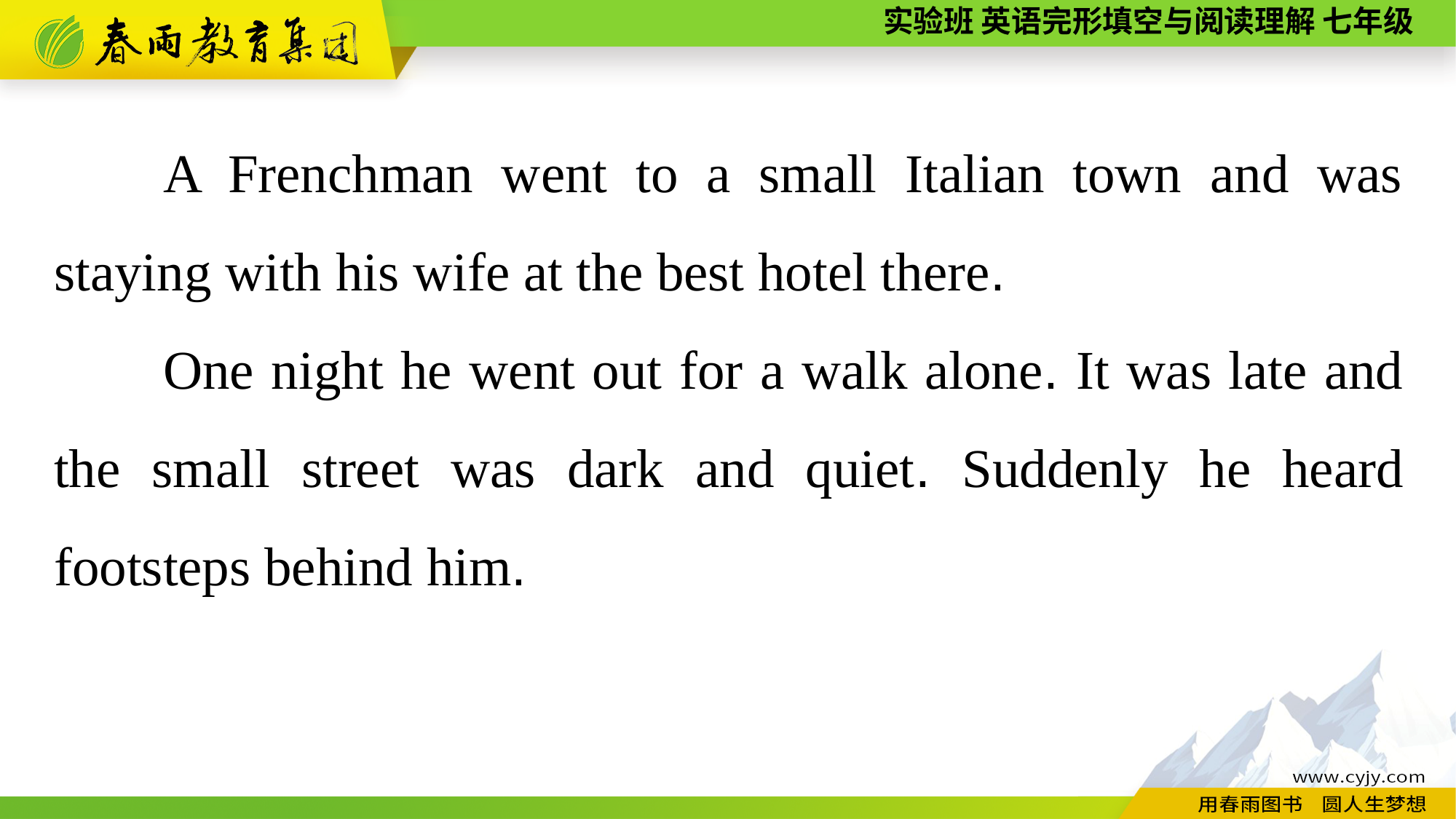

A Frenchman went to a small Italian town and was staying with his wife at the best hotel there.
One night he went out for a walk alone. It was late and the small street was dark and quiet. Suddenly he heard footsteps behind him.